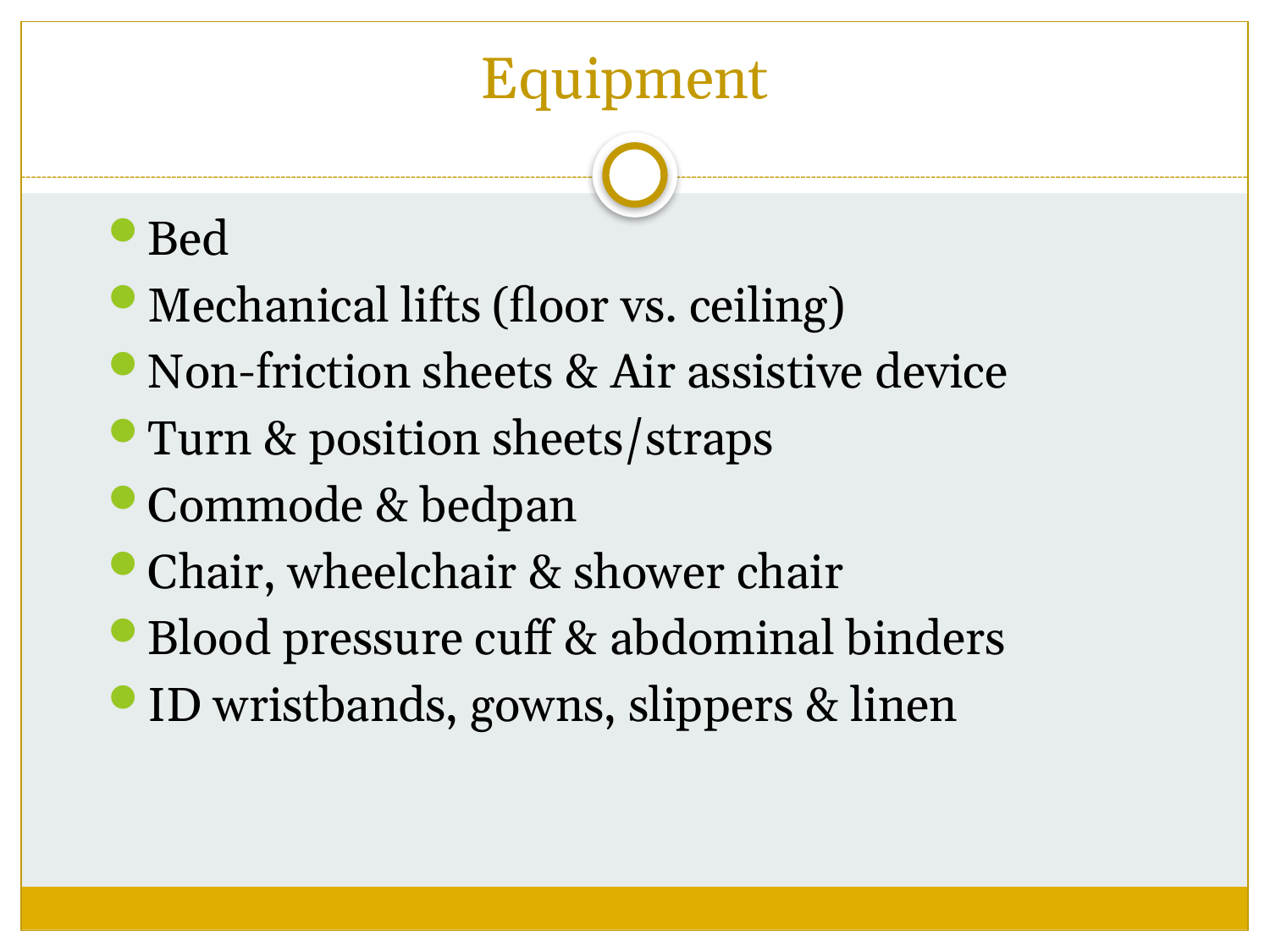

# Equipment
Bed
Mechanical lifts (floor vs. ceiling)
Non-friction sheets & Air assistive device
Turn & position sheets/straps
Commode & bedpan
Chair, wheelchair & shower chair
Blood pressure cuff & abdominal binders
ID wristbands, gowns, slippers & linen